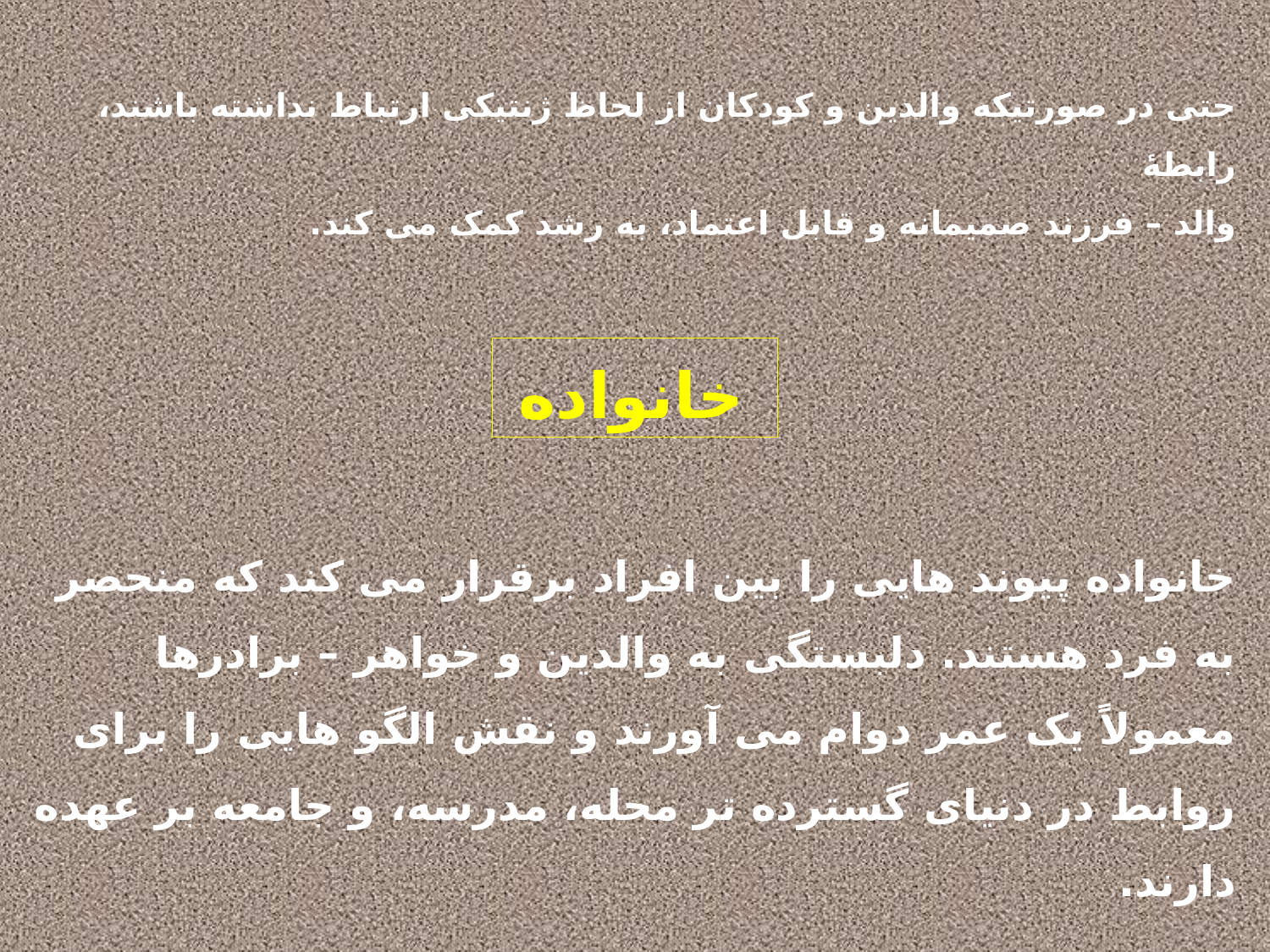

حتی در صورتیکه والدین و کودکان از لحاظ ژنتیکی ارتباط نداشته باشند، رابطۀ
والد – فرزند صمیمانه و قابل اعتماد، به رشد کمک می کند.
# خانواده
خانواده پیوند هایی را بین افراد برقرار می کند که منحصر به فرد هستند. دلبستگی به والدین و خواهر – برادرها معمولاً یک عمر دوام می آورند و نقش الگو هایی را برای روابط در دنیای گسترده تر محله، مدرسه، و جامعه بر عهده دارند.

www.modirkade.ir
33